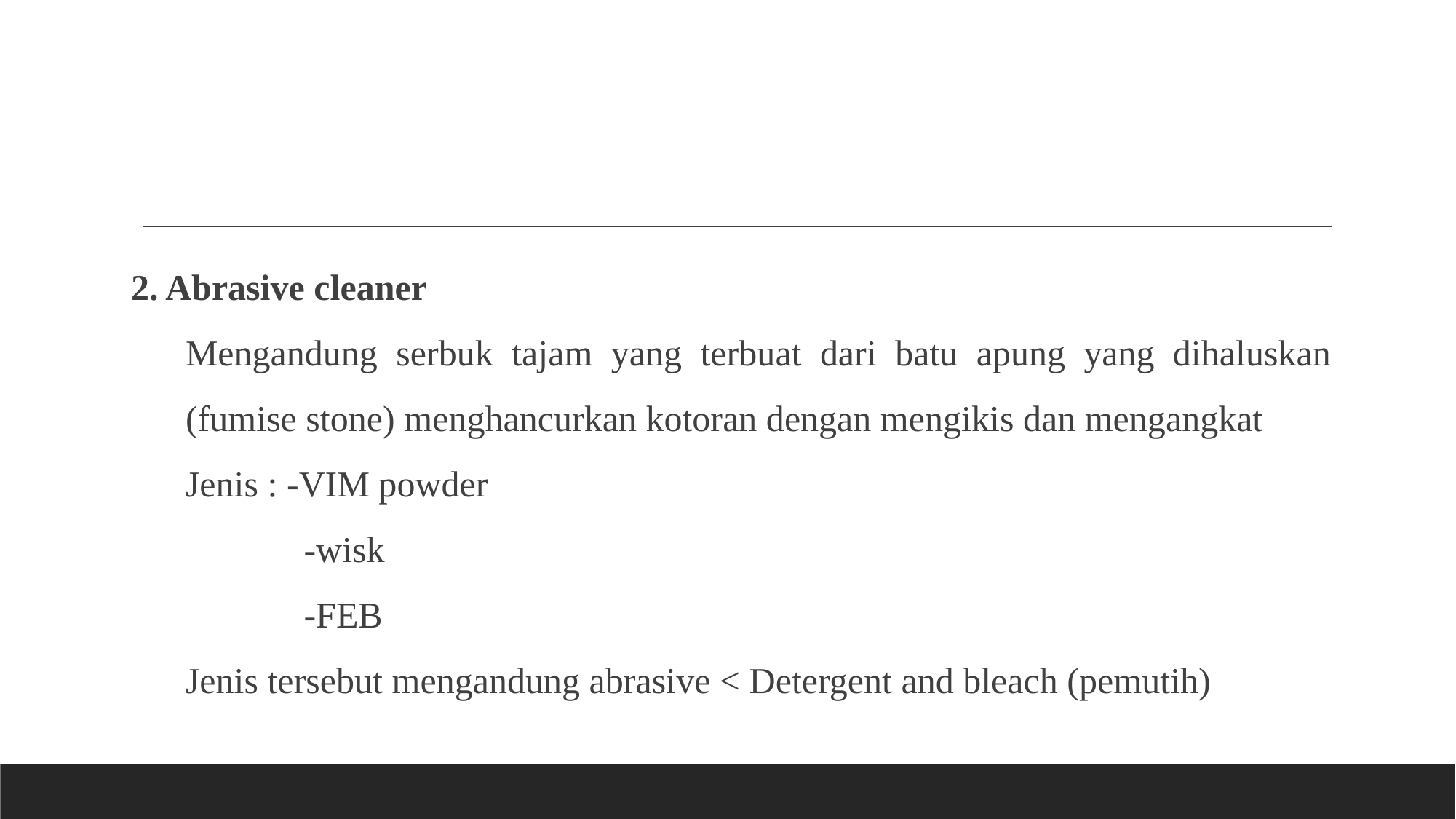

2. Abrasive cleaner
Mengandung serbuk tajam yang terbuat dari batu apung yang dihaluskan (fumise stone) menghancurkan kotoran dengan mengikis dan mengangkat
Jenis : -VIM powder
	 -wisk
	 -FEB
Jenis tersebut mengandung abrasive < Detergent and bleach (pemutih)